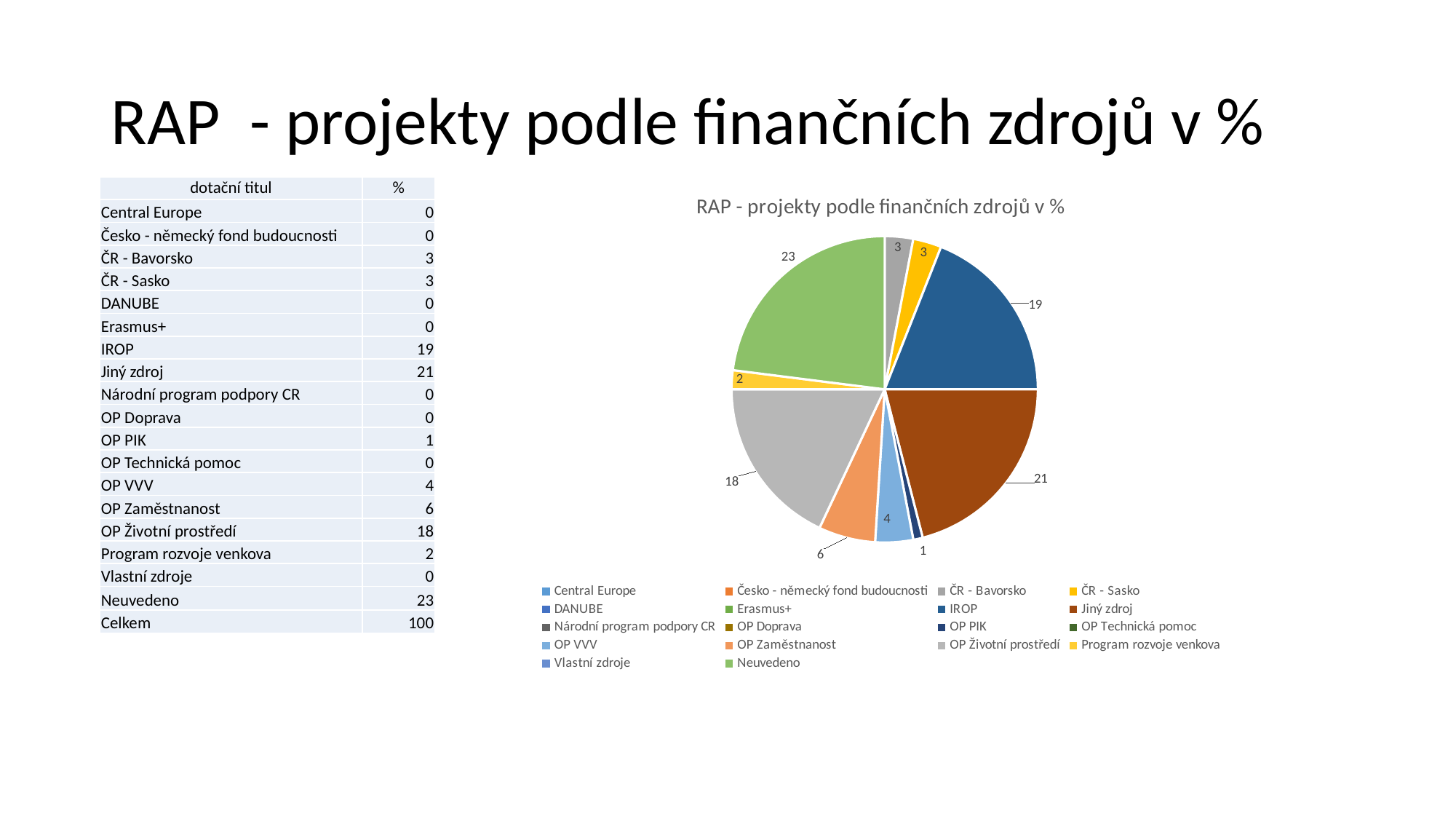

# RAP  - projekty podle finančních zdrojů v %

### Chart: RAP - projekty podle finančních zdrojů v %

| Category |  |
|---|---|
| Central Europe | 0.0 |
| Česko - německý fond budoucnosti | 0.0 |
| ČR - Bavorsko | 3.0 |
| ČR - Sasko | 3.0 |
| DANUBE  | 0.0 |
| Erasmus+ | 0.0 |
| IROP | 19.0 |
| Jiný zdroj | 21.0 |
| Národní program podpory CR | 0.0 |
| OP Doprava | 0.0 |
| OP PIK | 1.0 |
| OP Technická pomoc | 0.0 |
| OP VVV | 4.0 |
| OP Zaměstnanost | 6.0 |
| OP Životní prostředí | 18.0 |
| Program rozvoje venkova | 2.0 |
| Vlastní zdroje | 0.0 |
| Neuvedeno | 23.0 |
| dotační titul | % |
| --- | --- |
| Central Europe | 0 |
| Česko - německý fond budoucnosti | 0 |
| ČR - Bavorsko | 3 |
| ČR - Sasko | 3 |
| DANUBE | 0 |
| Erasmus+ | 0 |
| IROP | 19 |
| Jiný zdroj | 21 |
| Národní program podpory CR | 0 |
| OP Doprava | 0 |
| OP PIK | 1 |
| OP Technická pomoc | 0 |
| OP VVV | 4 |
| OP Zaměstnanost | 6 |
| OP Životní prostředí | 18 |
| Program rozvoje venkova | 2 |
| Vlastní zdroje | 0 |
| Neuvedeno | 23 |
| Celkem | 100 |